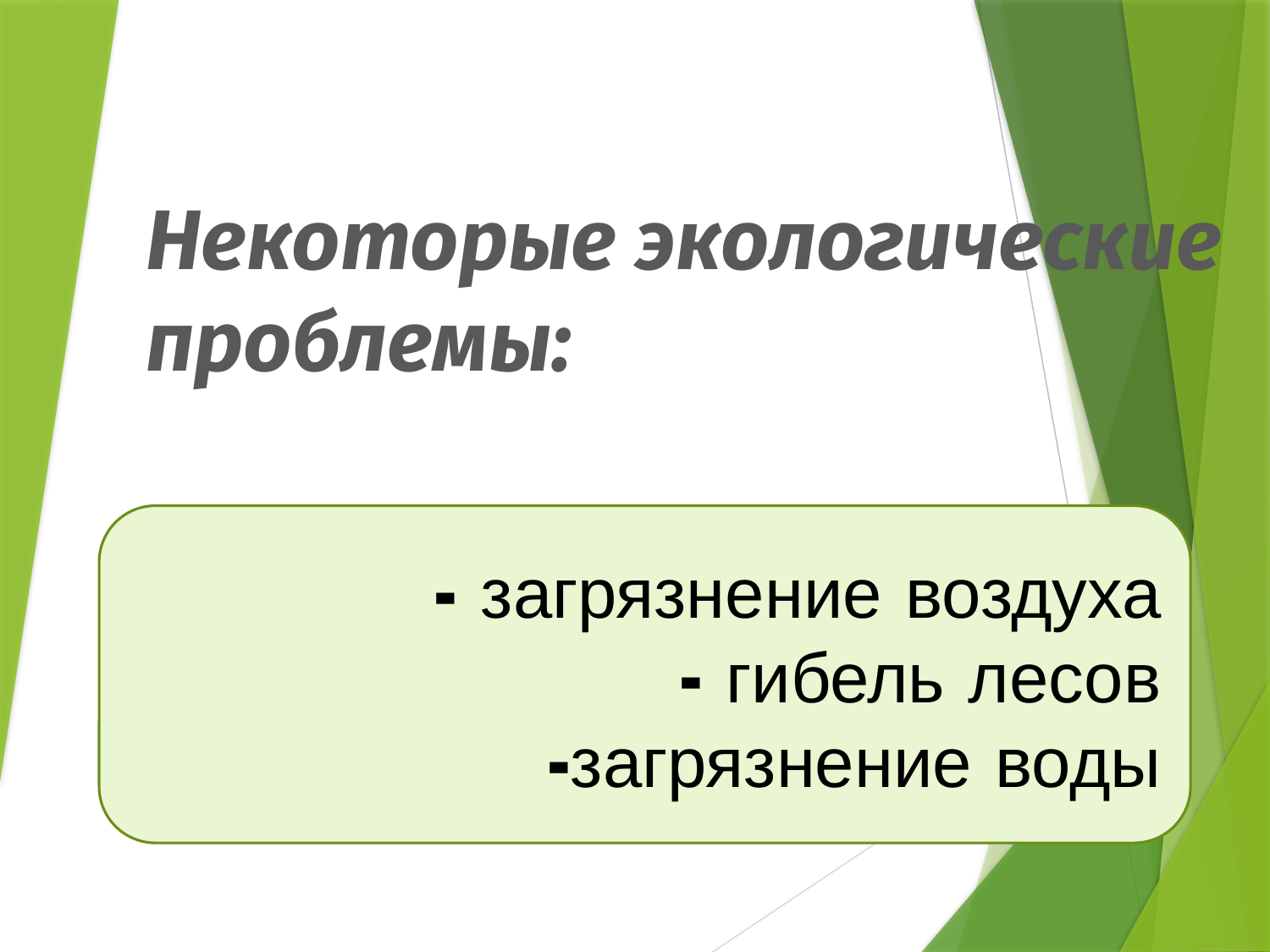

# Некоторые экологические проблемы:
- загрязнение воздуха
 - гибель лесов
 -загрязнение воды